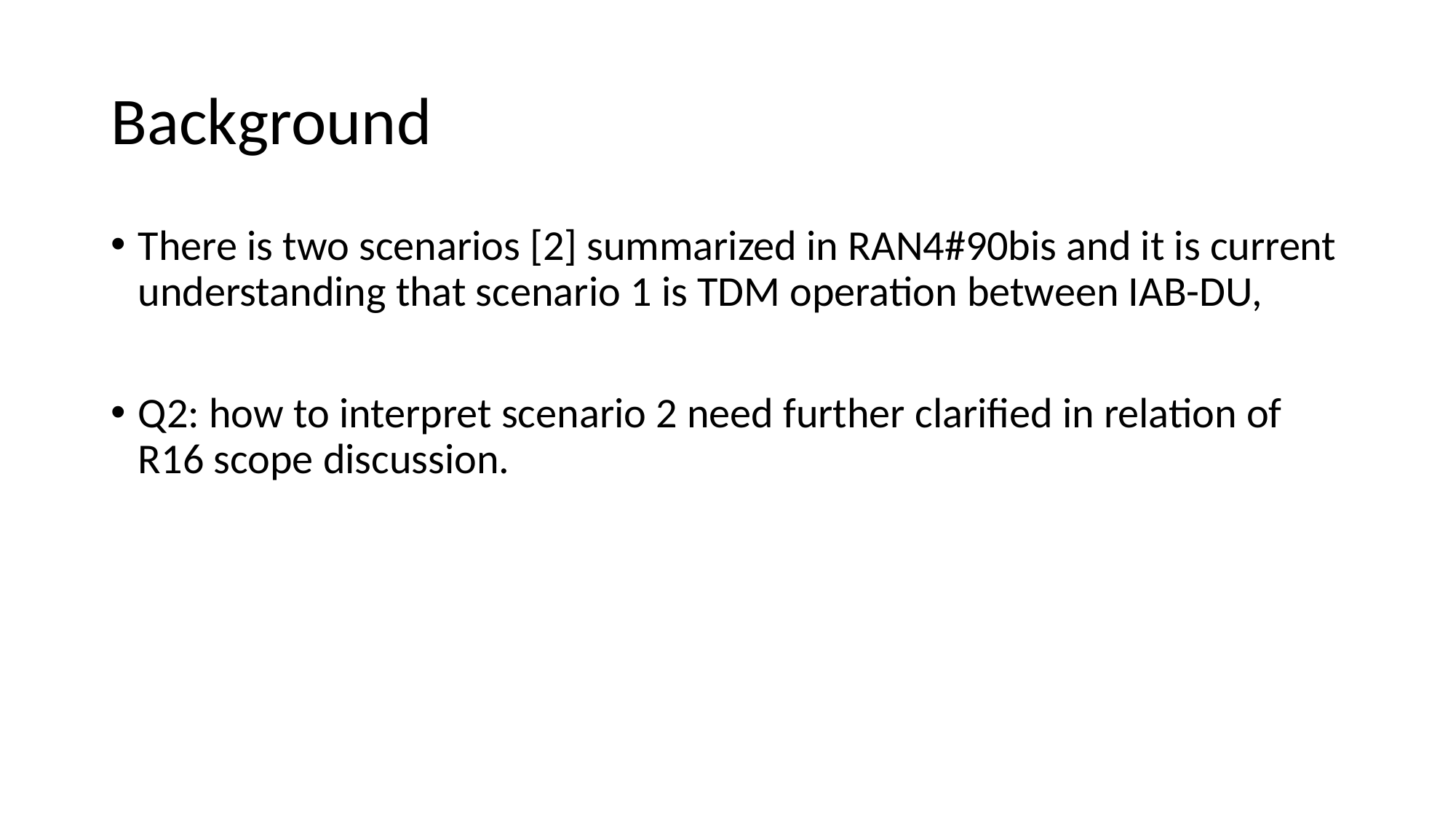

# Background
There is two scenarios [2] summarized in RAN4#90bis and it is current understanding that scenario 1 is TDM operation between IAB-DU,

Q2: how to interpret scenario 2 need further clarified in relation of R16 scope discussion.